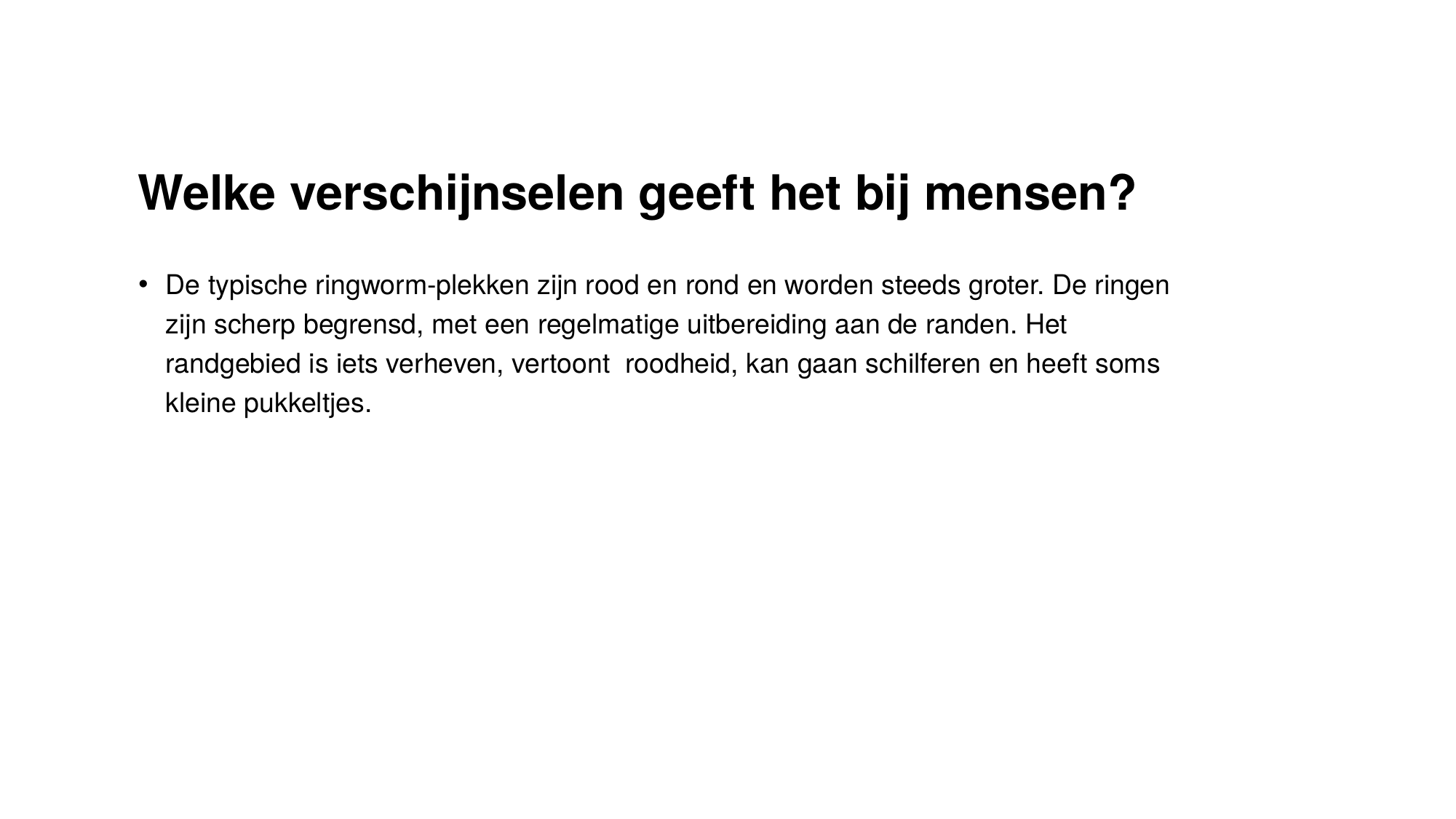

# Welke verschijnselen geeft het bij mensen?
De typische ringworm-plekken zijn rood en rond en worden steeds groter. De ringen zijn scherp begrensd, met een regelmatige uitbereiding aan de randen. Het randgebied is iets verheven, vertoont  roodheid, kan gaan schilferen en heeft soms kleine pukkeltjes.